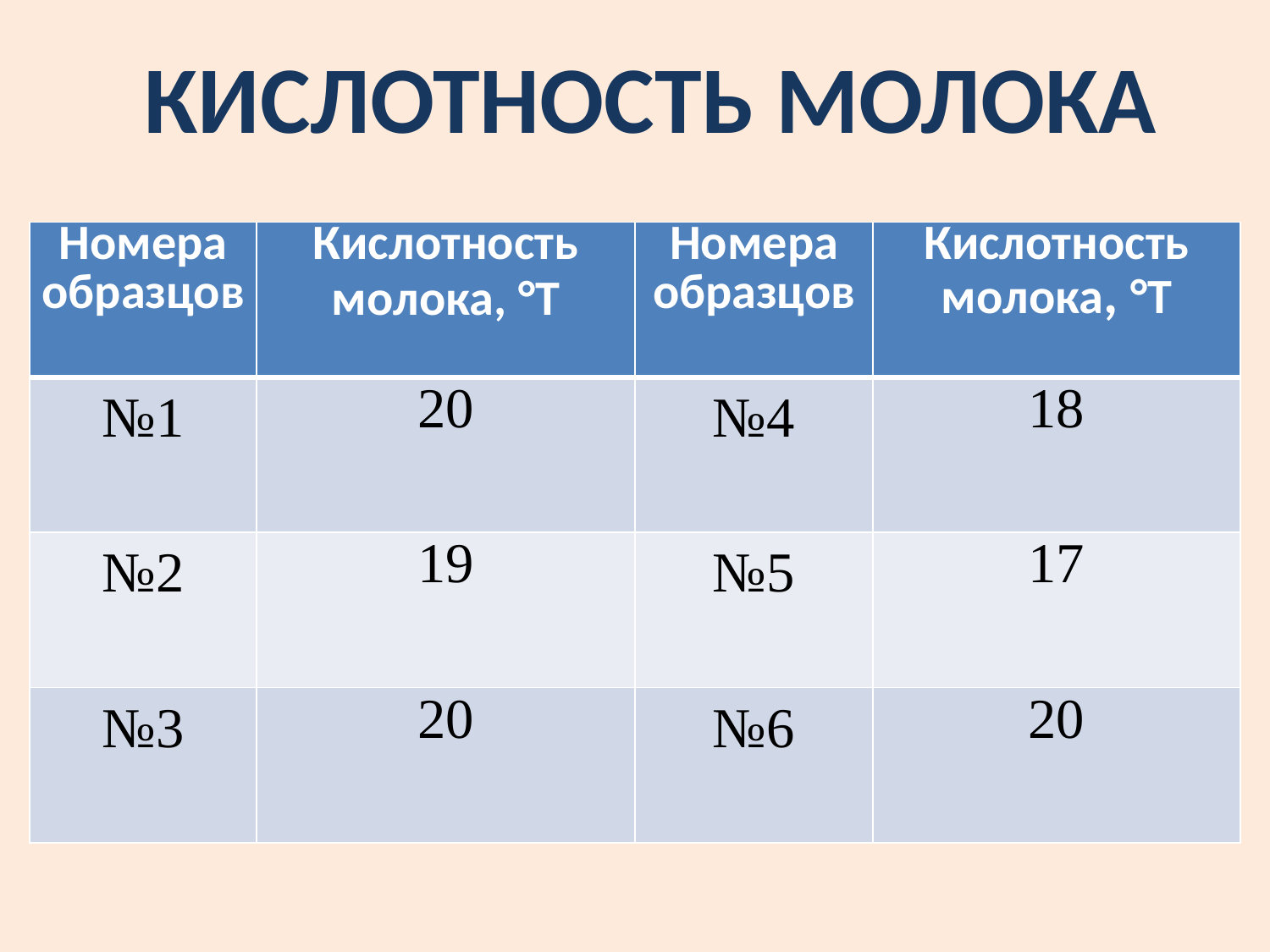

КИСЛОТНОСТЬ МОЛОКА
| Номера образцов | Кислотность молока, °Т | Номера образцов | Кислотность молока, °Т |
| --- | --- | --- | --- |
| №1 | 20 | №4 | 18 |
| №2 | 19 | №5 | 17 |
| №3 | 20 | №6 | 20 |